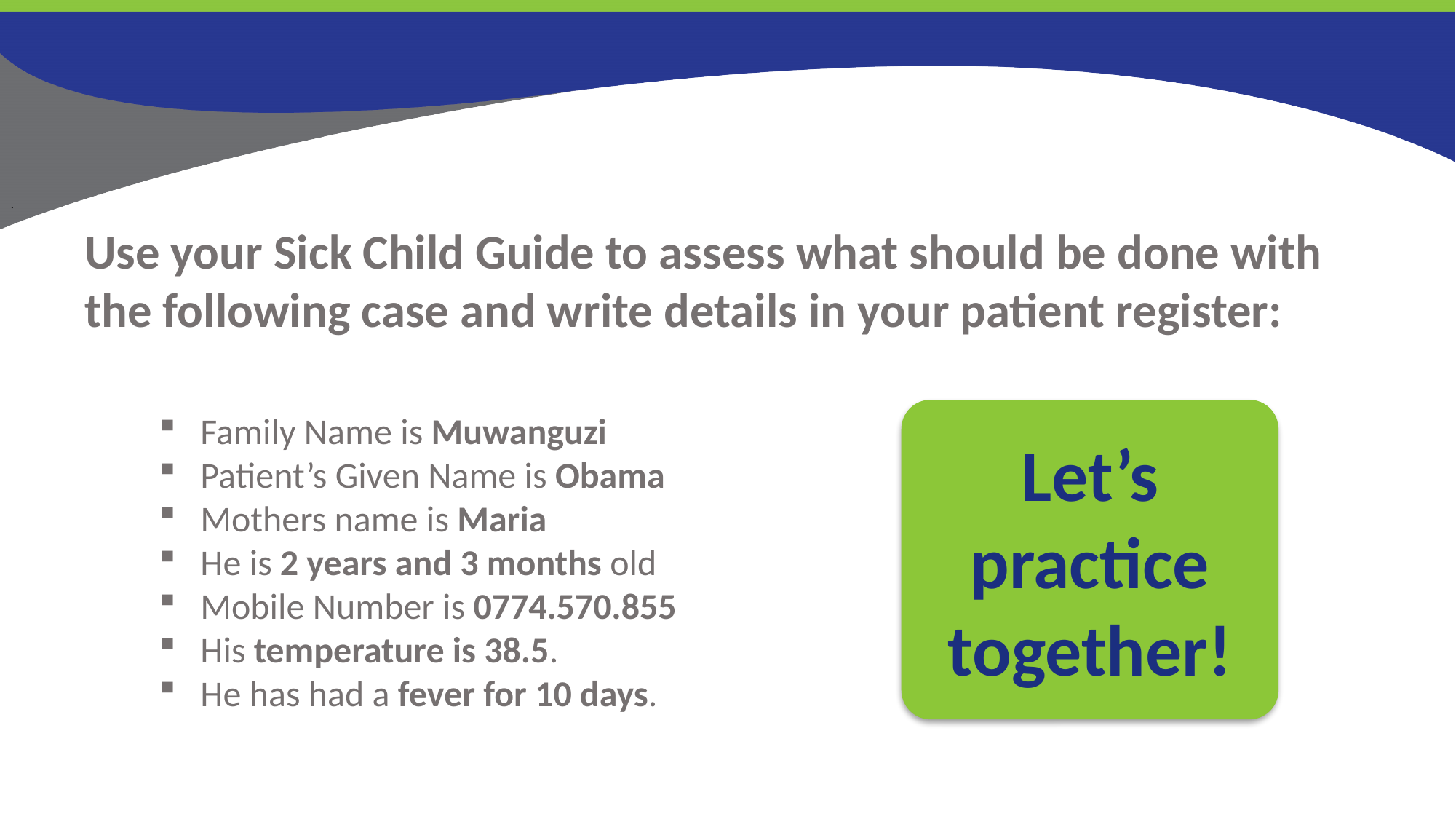

.
Use your Sick Child Guide to assess what should be done with the following case and write details in your patient register:

Family Name is Muwanguzi
Patient’s Given Name is Obama
Mothers name is Maria
He is 2 years and 3 months old
Mobile Number is 0774.570.855
His temperature is 38.5.
He has had a fever for 10 days.
Let’s practice together!